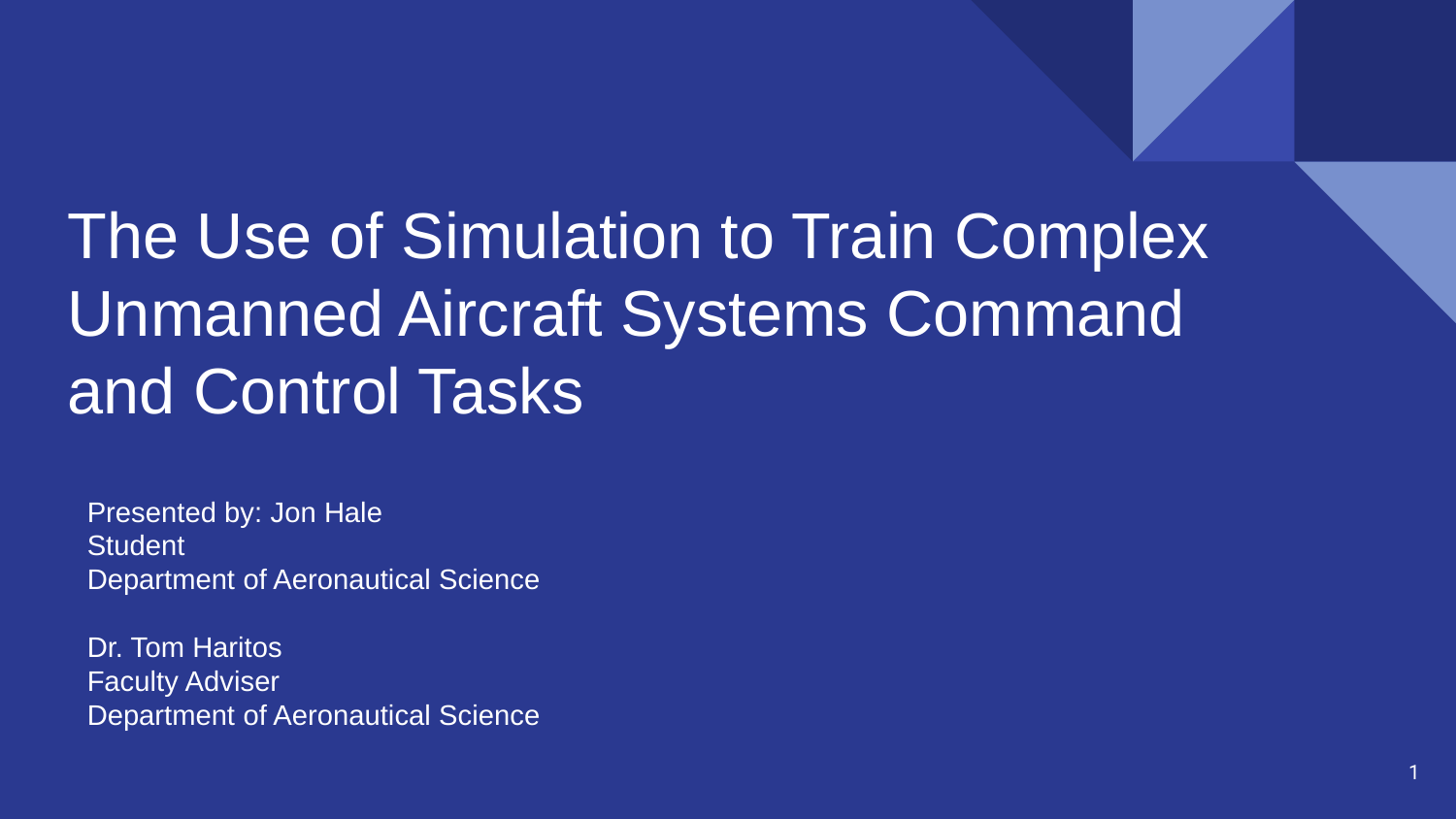

# The Use of Simulation to Train Complex Unmanned Aircraft Systems Command and Control Tasks
Presented by: Jon Hale
Student
Department of Aeronautical Science

Dr. Tom Haritos
Faculty Adviser
Department of Aeronautical Science
1